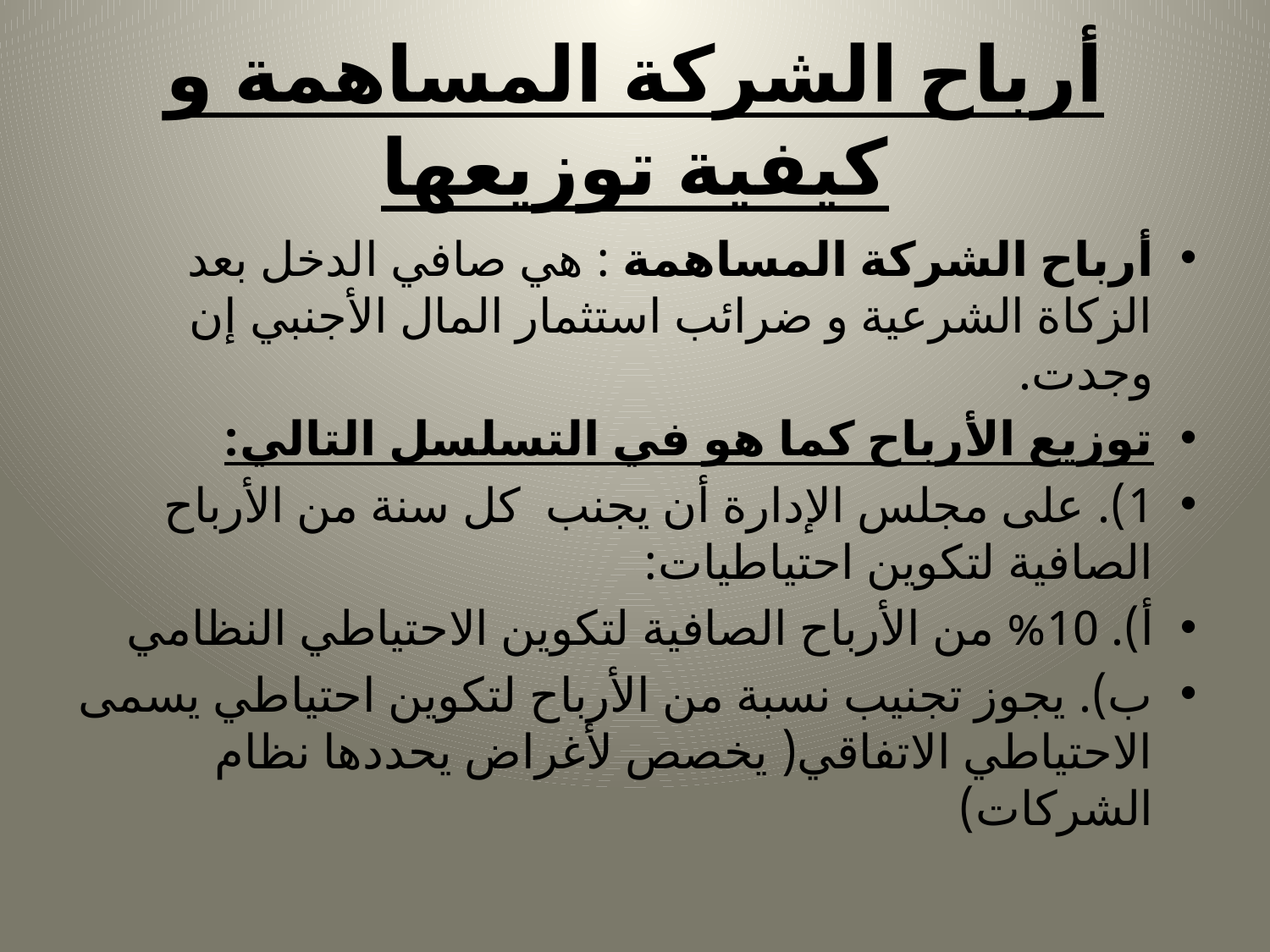

# أرباح الشركة المساهمة و كيفية توزيعها
أرباح الشركة المساهمة : هي صافي الدخل بعد الزكاة الشرعية و ضرائب استثمار المال الأجنبي إن وجدت.
توزيع الأرباح كما هو في التسلسل التالي:
1). على مجلس الإدارة أن يجنب  كل سنة من الأرباح الصافية لتكوين احتياطيات:
أ). 10% من الأرباح الصافية لتكوين الاحتياطي النظامي
ب). يجوز تجنيب نسبة من الأرباح لتكوين احتياطي يسمى الاحتياطي الاتفاقي( يخصص لأغراض يحددها نظام الشركات)